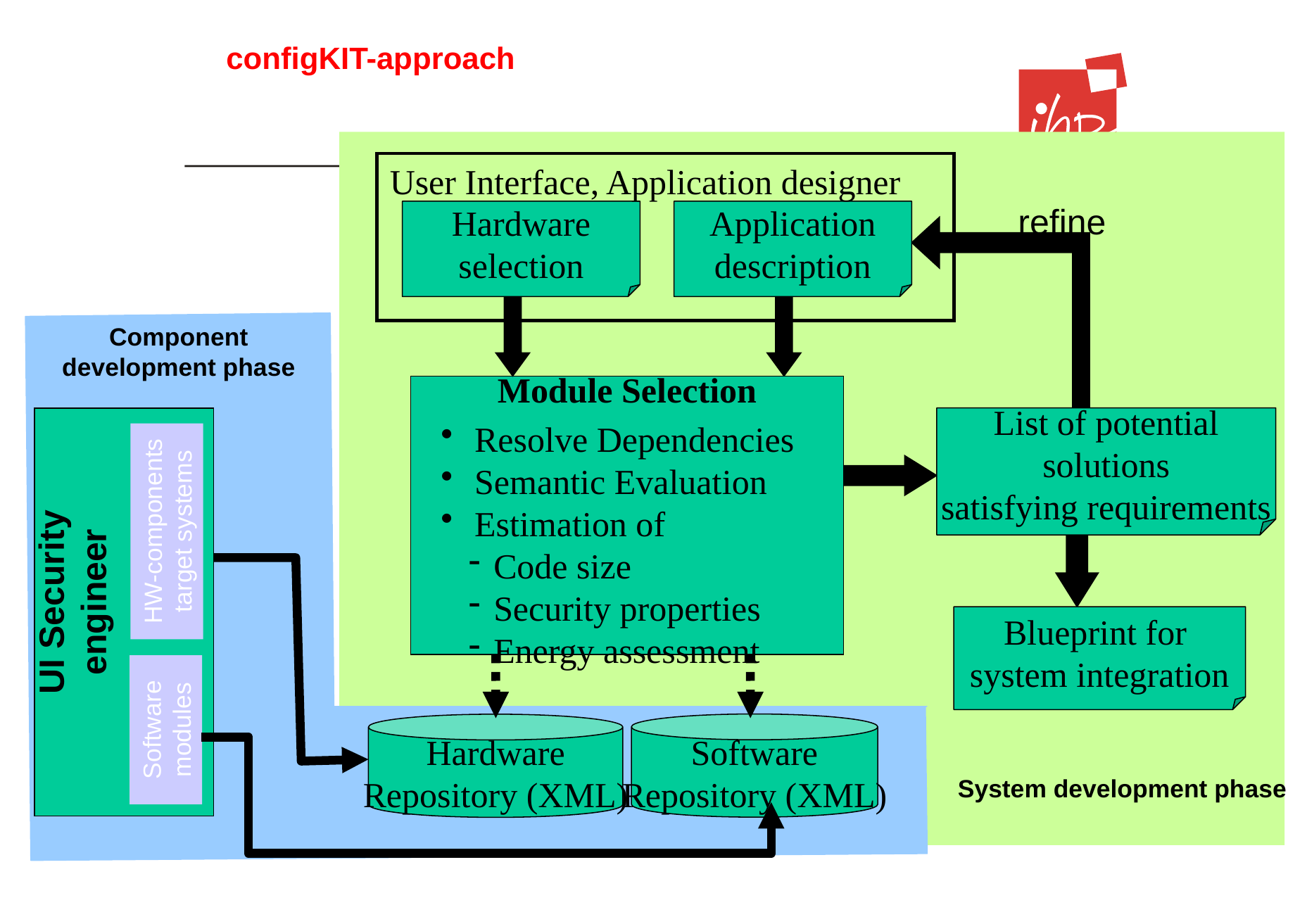

# configKIT-approach

User Interface, Application designer
refine
Hardware
selection
Application
description

Component development phase
Module Selection

List of potential
solutions
satisfying requirements
 Resolve Dependencies
 Semantic Evaluation
 Estimation of
Code size
Security properties
Energy assessment

HW-components target systems

UI Security engineer

Blueprint for
system integration

Software modules
Software
Repository (XML)
Hardware
Repository (XML)

System development phase